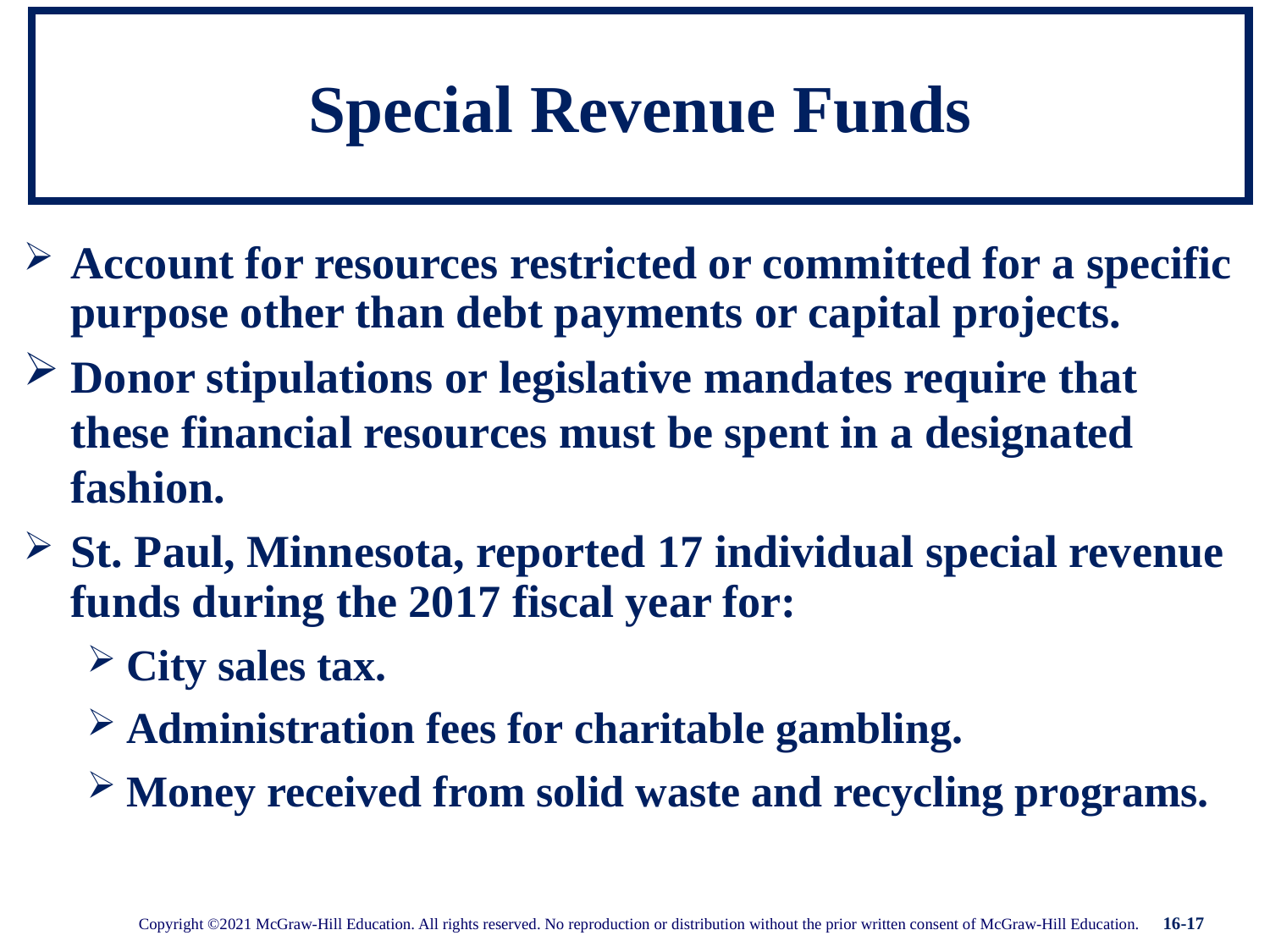

# Special Revenue Funds
Account for resources restricted or committed for a specific purpose other than debt payments or capital projects.
Donor stipulations or legislative mandates require that these financial resources must be spent in a designated fashion.
St. Paul, Minnesota, reported 17 individual special revenue funds during the 2017 fiscal year for:
City sales tax.
Administration fees for charitable gambling.
Money received from solid waste and recycling programs.
16-17
Copyright ©2021 McGraw-Hill Education. All rights reserved. No reproduction or distribution without the prior written consent of McGraw-Hill Education.